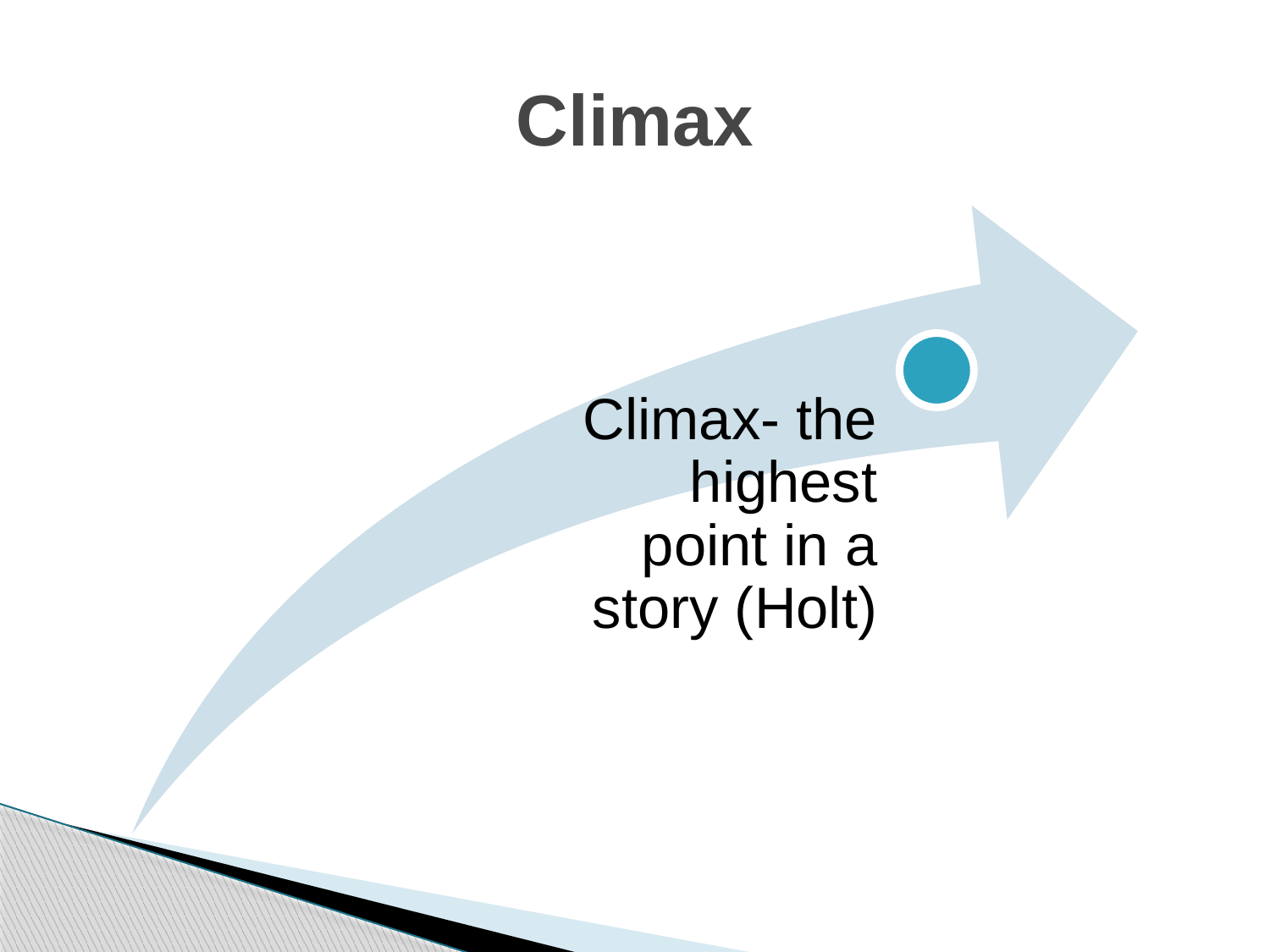

# Climax
Climax- the highest point in a story (Holt)